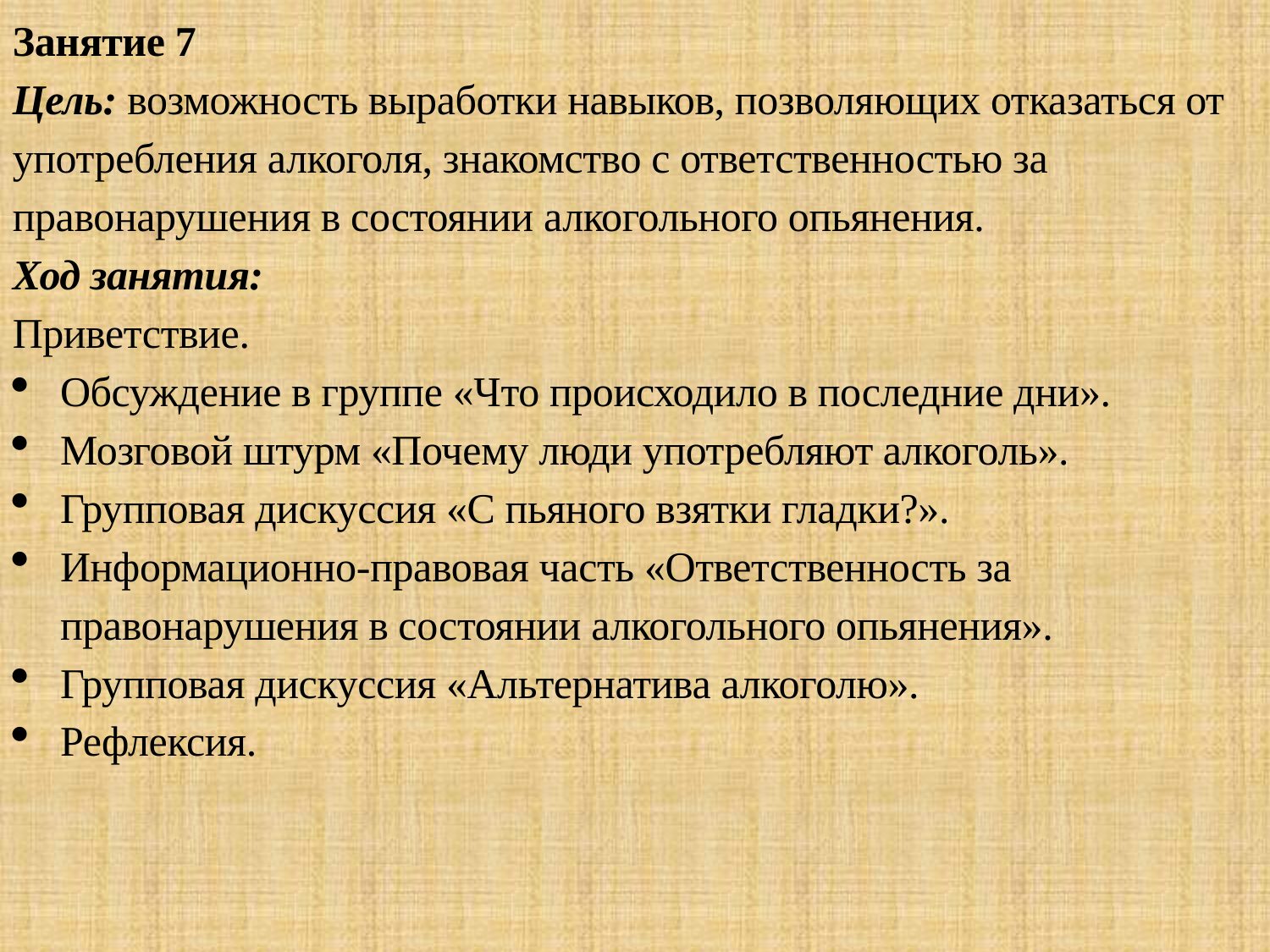

Занятие 7
Цель: возможность выработки навыков, позволяющих отказаться от употребления алкоголя, знакомство с ответственностью за правонарушения в состоянии алкогольного опьянения.
Ход занятия:
Приветствие.
Обсуждение в группе «Что происходило в последние дни».
Мозговой штурм «Почему люди употребляют алкоголь».
Групповая дискуссия «С пьяного взятки гладки?».
Информационно-правовая часть «Ответственность за правонарушения в состоянии алкогольного опьянения».
Групповая дискуссия «Альтернатива алкоголю».
Рефлексия.